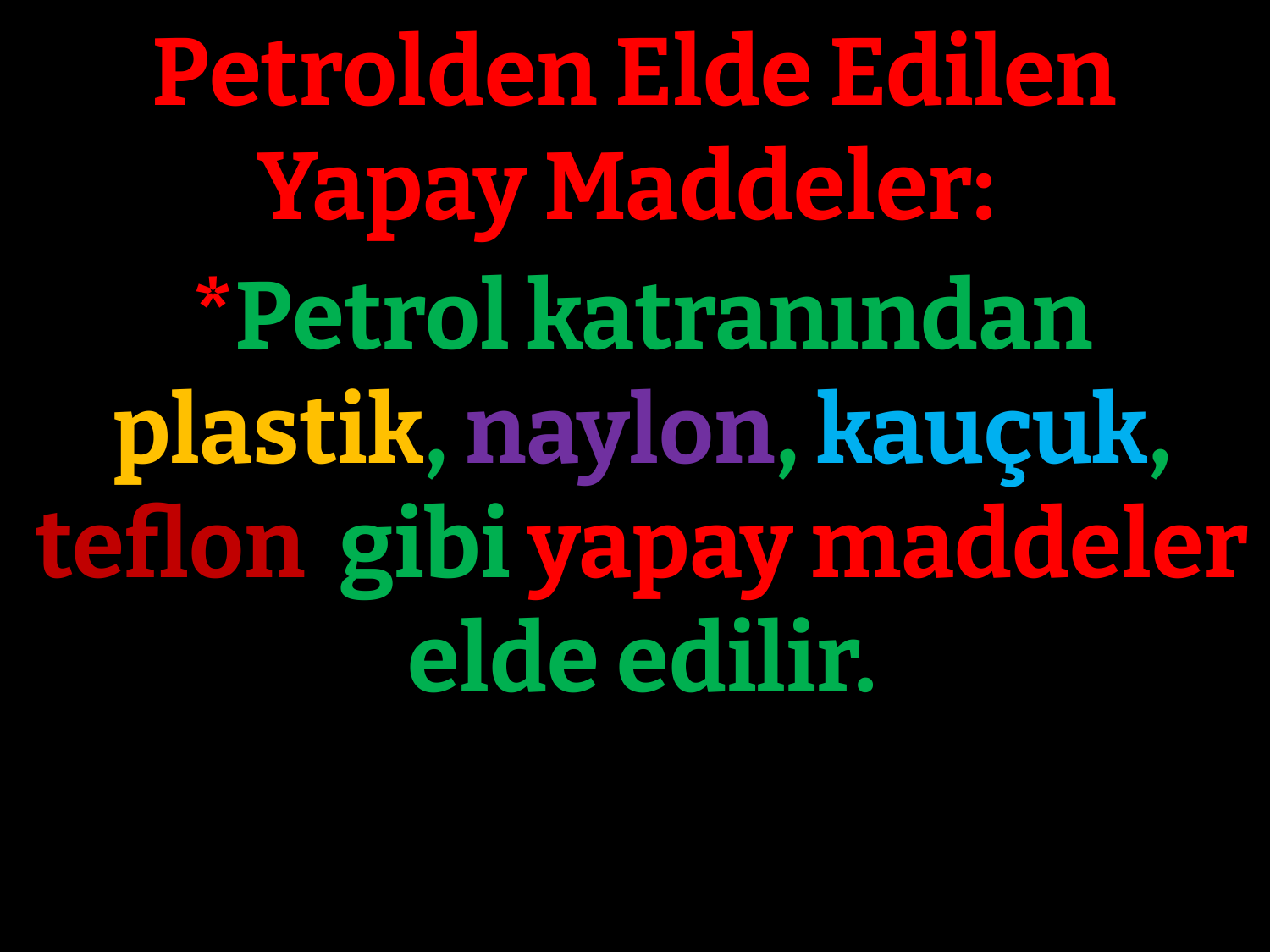

Petrolden Elde Edilen Yapay Maddeler:
*Petrol katranından plastik, naylon, kauçuk, teflon  gibi yapay maddeler elde edilir.
#